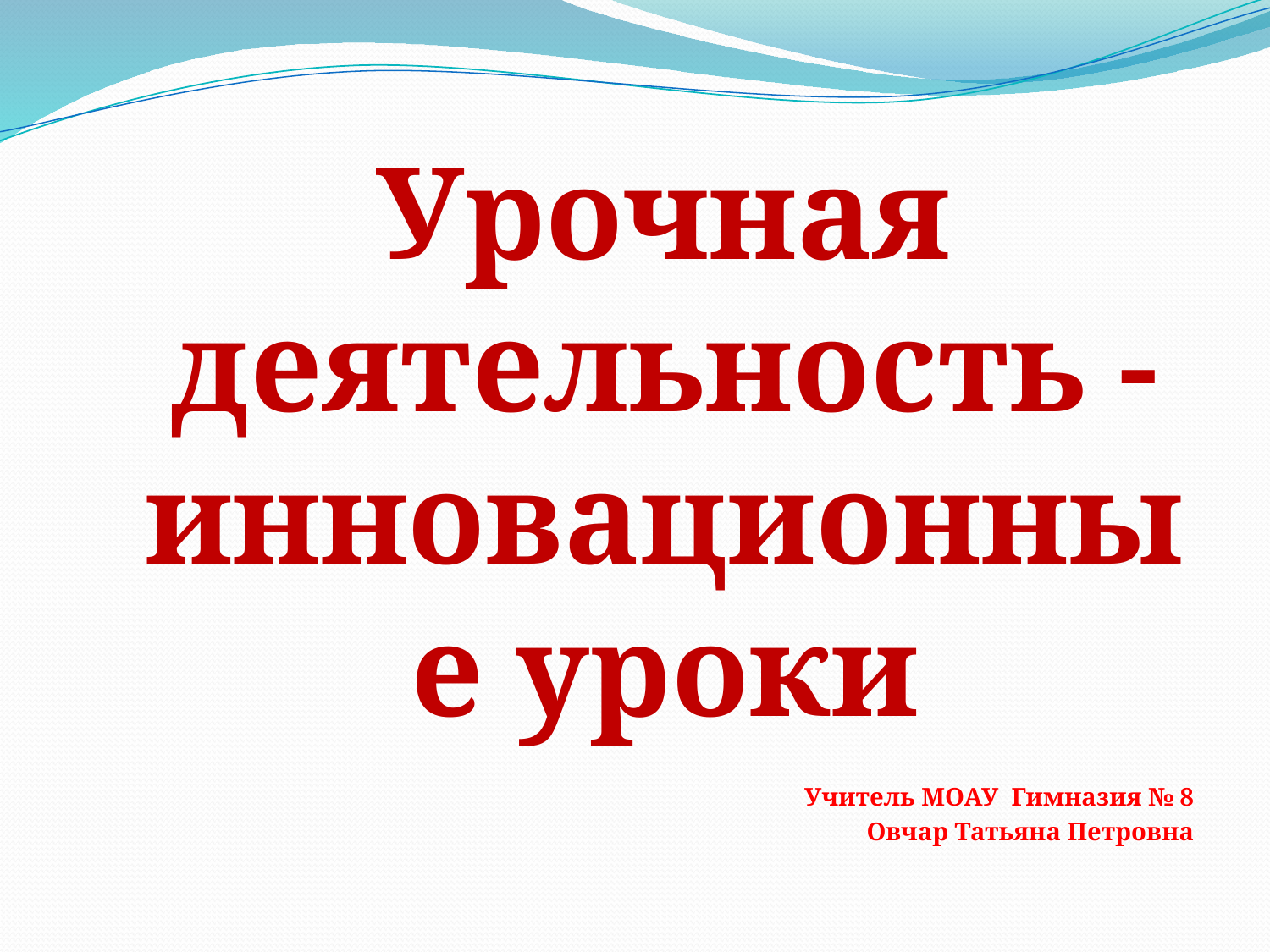

Урочная деятельность - инновационные уроки

Учитель МОАУ  Гимназия № 8
Овчар Татьяна Петровна